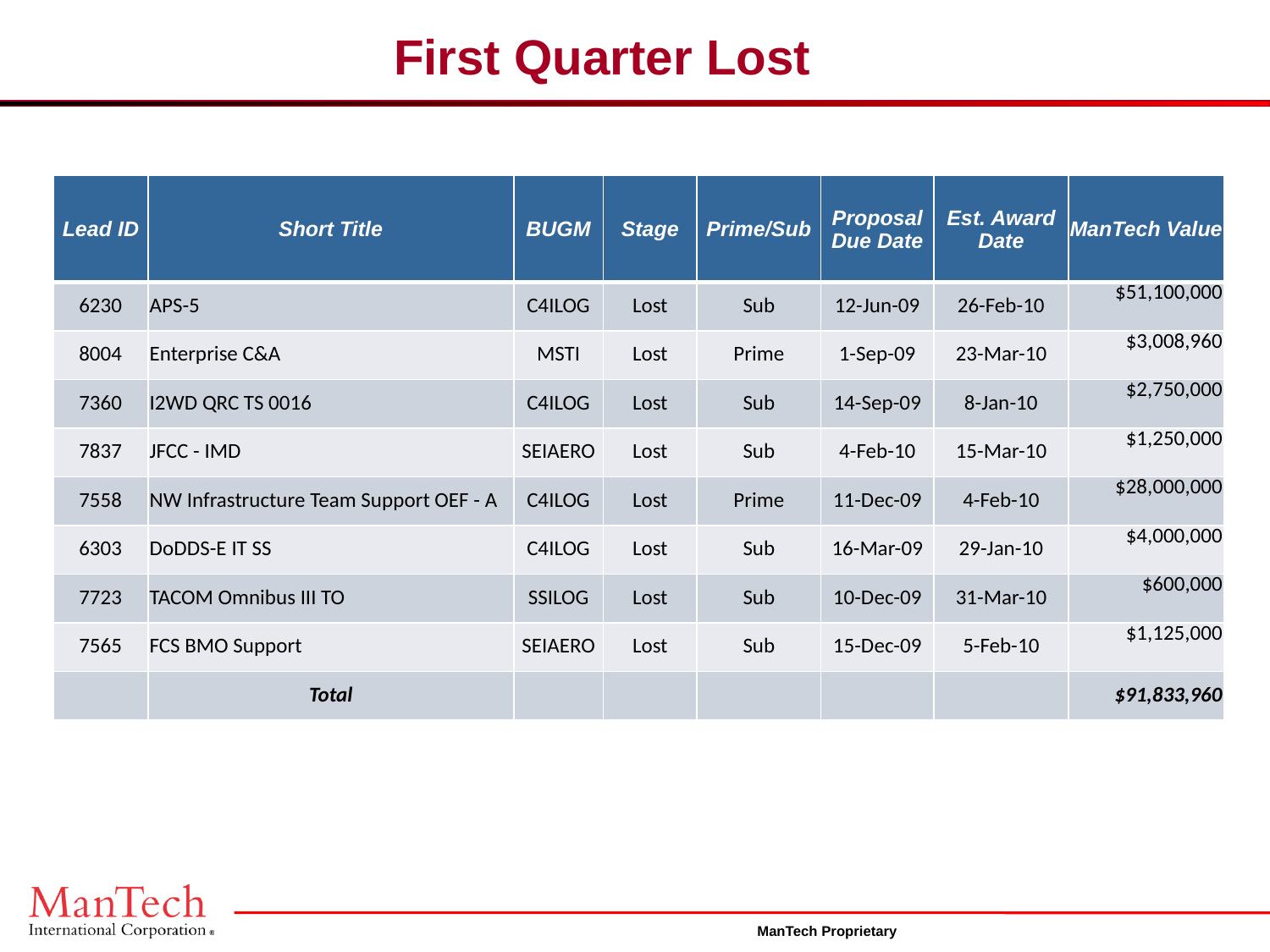

# First Quarter Lost
| Lead ID | Short Title | BUGM | Stage | Prime/Sub | Proposal Due Date | Est. Award Date | ManTech Value |
| --- | --- | --- | --- | --- | --- | --- | --- |
| 6230 | APS-5 | C4ILOG | Lost | Sub | 12-Jun-09 | 26-Feb-10 | $51,100,000 |
| 8004 | Enterprise C&A | MSTI | Lost | Prime | 1-Sep-09 | 23-Mar-10 | $3,008,960 |
| 7360 | I2WD QRC TS 0016 | C4ILOG | Lost | Sub | 14-Sep-09 | 8-Jan-10 | $2,750,000 |
| 7837 | JFCC - IMD | SEIAERO | Lost | Sub | 4-Feb-10 | 15-Mar-10 | $1,250,000 |
| 7558 | NW Infrastructure Team Support OEF - A | C4ILOG | Lost | Prime | 11-Dec-09 | 4-Feb-10 | $28,000,000 |
| 6303 | DoDDS-E IT SS | C4ILOG | Lost | Sub | 16-Mar-09 | 29-Jan-10 | $4,000,000 |
| 7723 | TACOM Omnibus III TO | SSILOG | Lost | Sub | 10-Dec-09 | 31-Mar-10 | $600,000 |
| 7565 | FCS BMO Support | SEIAERO | Lost | Sub | 15-Dec-09 | 5-Feb-10 | $1,125,000 |
|  | Total |  |  |  |  |  | $91,833,960 |